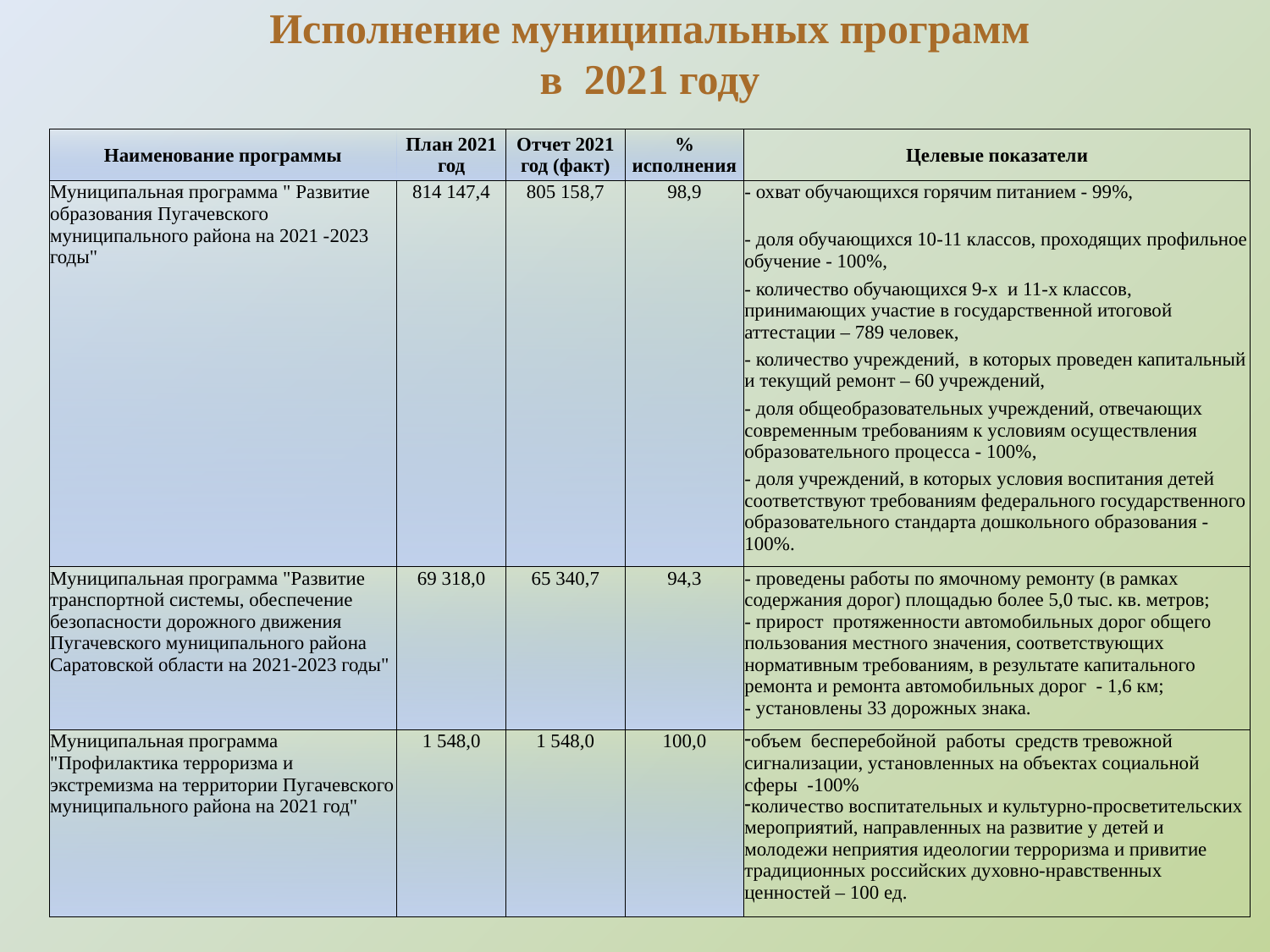

Исполнение муниципальных программ
в  2021 году

| Наименование программы | План 2021 год | Отчет 2021 год (факт) | % исполнения | Целевые показатели |
| --- | --- | --- | --- | --- |
| Муниципальная программа " Развитие образования Пугачевского муниципального района на 2021 -2023 годы" | 814 147,4 | 805 158,7 | 98,9 | - охват обучающихся горячим питанием - 99%, |
|  |  |  |  | - доля обучающихся 10-11 классов, проходящих профильное обучение - 100%, |
|  |  |  |  | - количество обучающихся 9-х и 11-х классов, принимающих участие в государственной итоговой аттестации – 789 человек, |
|  |  |  |  | - количество учреждений, в которых проведен капитальный и текущий ремонт – 60 учреждений, |
|  |  |  |  | - доля общеобразовательных учреждений, отвечающих современным требованиям к условиям осуществления образовательного процесса - 100%, |
|  |  |  |  | - доля учреждений, в которых условия воспитания детей соответствуют требованиям федерального государственного образовательного стандарта дошкольного образования -100%. |
| Муниципальная программа "Развитие транспортной системы, обеспечение безопасности дорожного движения Пугачевского муниципального района Саратовской области на 2021-2023 годы" | 69 318,0 | 65 340,7 | 94,3 | - проведены работы по ямочному ремонту (в рамках содержания дорог) площадью более 5,0 тыс. кв. метров; - прирост протяженности автомобильных дорог общего пользования местного значения, соответствующих нормативным требованиям, в результате капитального ремонта и ремонта автомобильных дорог - 1,6 км; - установлены 33 дорожных знака. |
| Муниципальная программа "Профилактика терроризма и экстремизма на территории Пугачевского муниципального района на 2021 год" | 1 548,0 | 1 548,0 | 100,0 | объем бесперебойной работы средств тревожной сигнализации, установленных на объектах социальной сферы -100% количество воспитательных и культурно-просветительских мероприятий, направленных на развитие у детей и молодежи неприятия идеологии терроризма и привитие традиционных российских духовно-нравственных ценностей – 100 ед. |